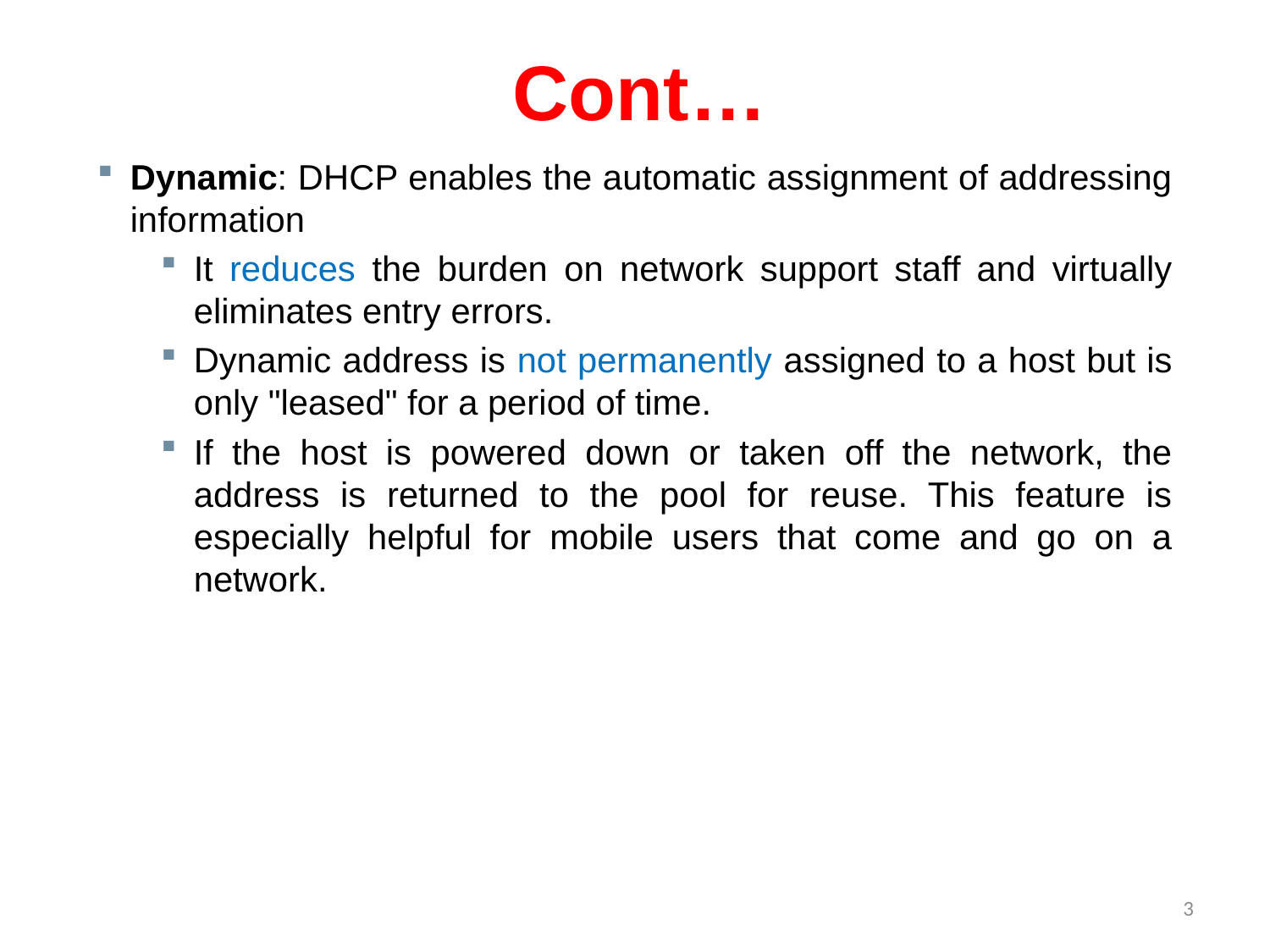

# Cont…
Dynamic: DHCP enables the automatic assignment of addressing information
It reduces the burden on network support staff and virtually eliminates entry errors.
Dynamic address is not permanently assigned to a host but is only "leased" for a period of time.
If the host is powered down or taken off the network, the address is returned to the pool for reuse. This feature is especially helpful for mobile users that come and go on a network.

3